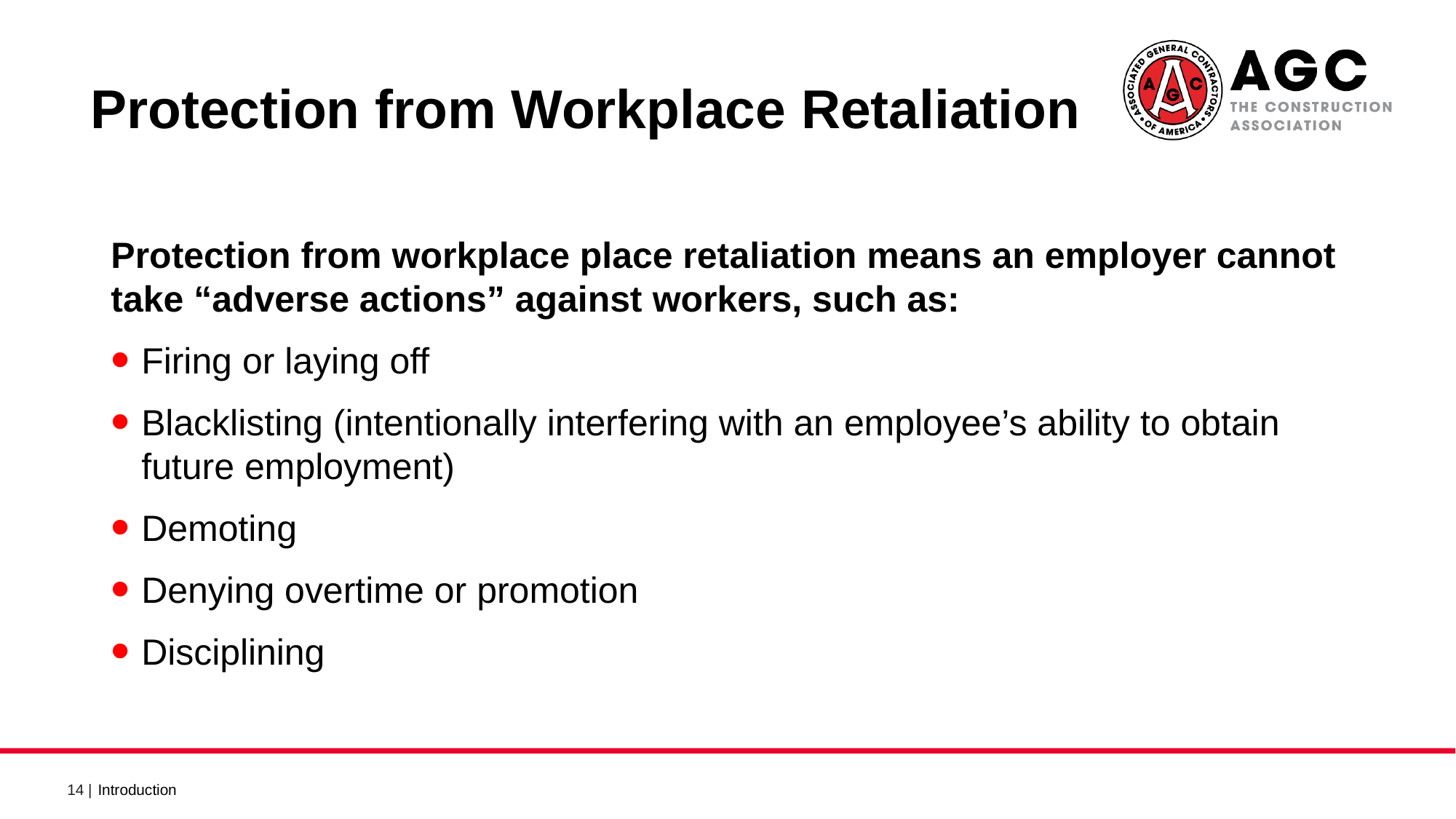

Protection from Workplace Retaliation

Protection from workplace place retaliation means an employer cannot take “adverse actions” against workers, such as:
Firing or laying off
Blacklisting (intentionally interfering with an employee’s ability to obtain future employment)
Demoting
Denying overtime or promotion
Disciplining
Introduction